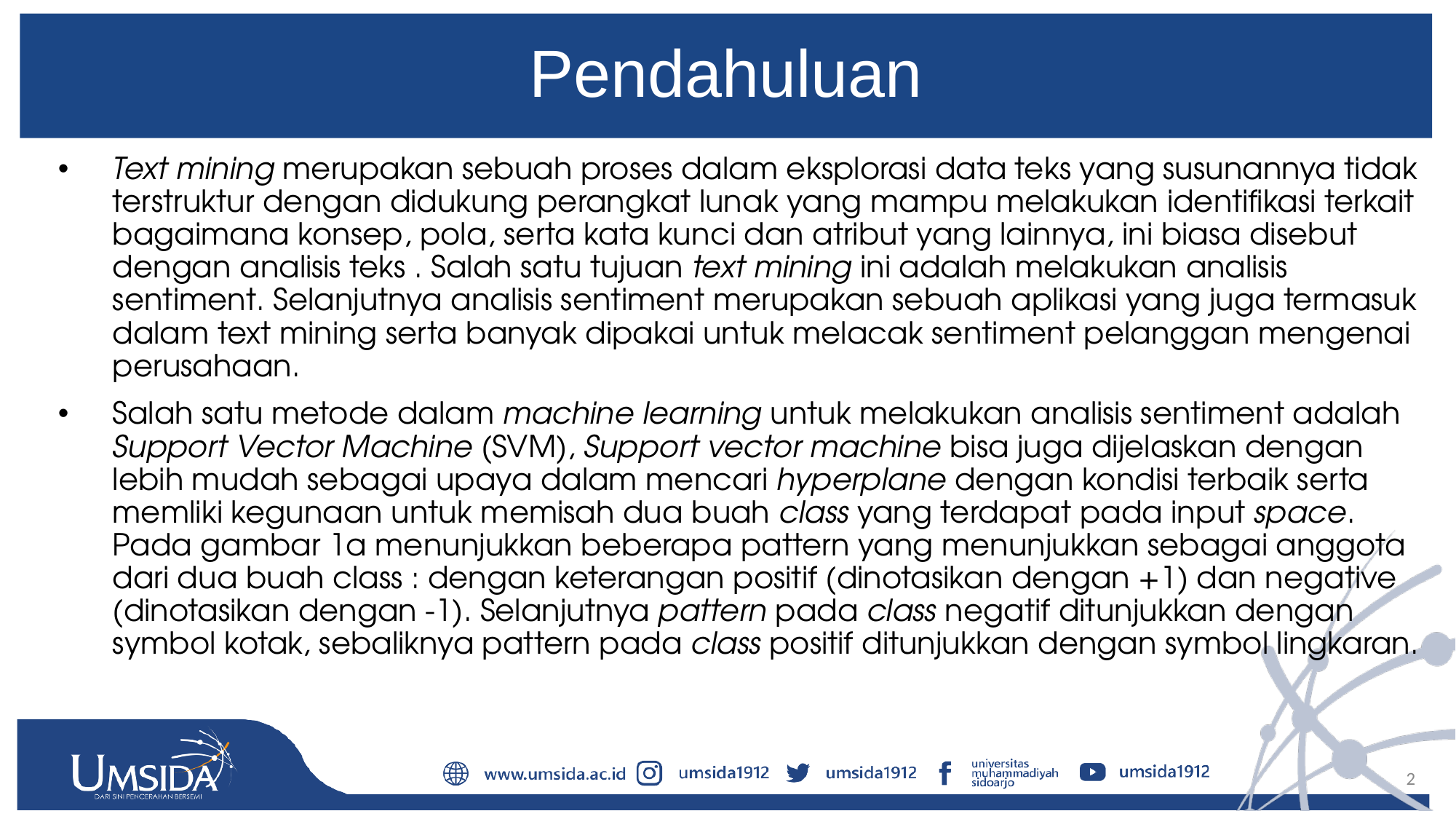

# Pendahuluan
Text mining merupakan sebuah proses dalam eksplorasi data teks yang susunannya tidak terstruktur dengan didukung perangkat lunak yang mampu melakukan identifikasi terkait bagaimana konsep, pola, serta kata kunci dan atribut yang lainnya, ini biasa disebut dengan analisis teks . Salah satu tujuan text mining ini adalah melakukan analisis sentiment. Selanjutnya analisis sentiment merupakan sebuah aplikasi yang juga termasuk dalam text mining serta banyak dipakai untuk melacak sentiment pelanggan mengenai perusahaan.
Salah satu metode dalam machine learning untuk melakukan analisis sentiment adalah Support Vector Machine (SVM), Support vector machine bisa juga dijelaskan dengan lebih mudah sebagai upaya dalam mencari hyperplane dengan kondisi terbaik serta memliki kegunaan untuk memisah dua buah class yang terdapat pada input space. Pada gambar 1a menunjukkan beberapa pattern yang menunjukkan sebagai anggota dari dua buah class : dengan keterangan positif (dinotasikan dengan +1) dan negative (dinotasikan dengan -1). Selanjutnya pattern pada class negatif ditunjukkan dengan symbol kotak, sebaliknya pattern pada class positif ditunjukkan dengan symbol lingkaran.